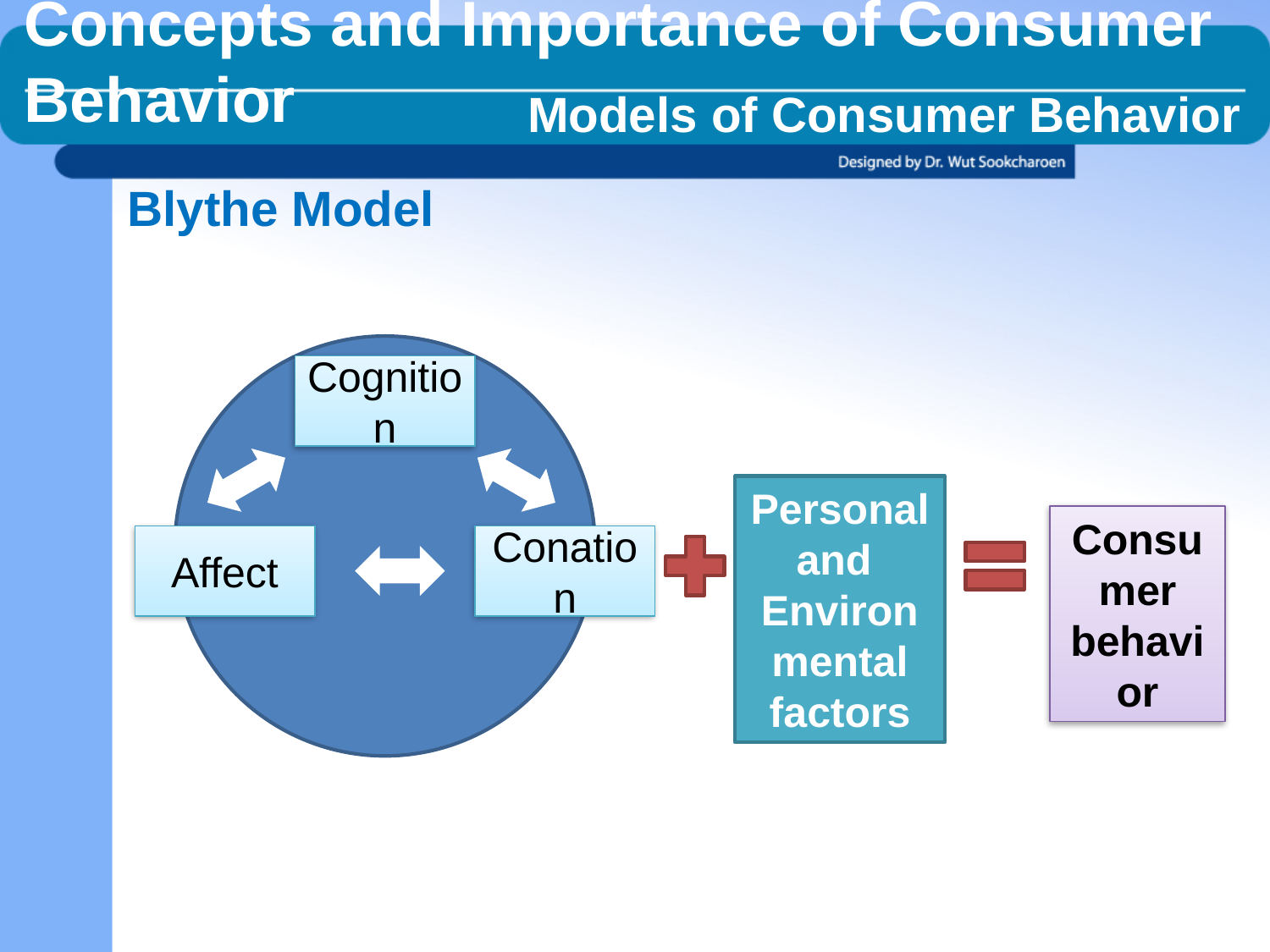

Concepts and Importance of Consumer Behavior
Models of Consumer Behavior
Blythe Model

Cognition

Personal and
Environmental factors
Consumer behavior
Affect
Conation